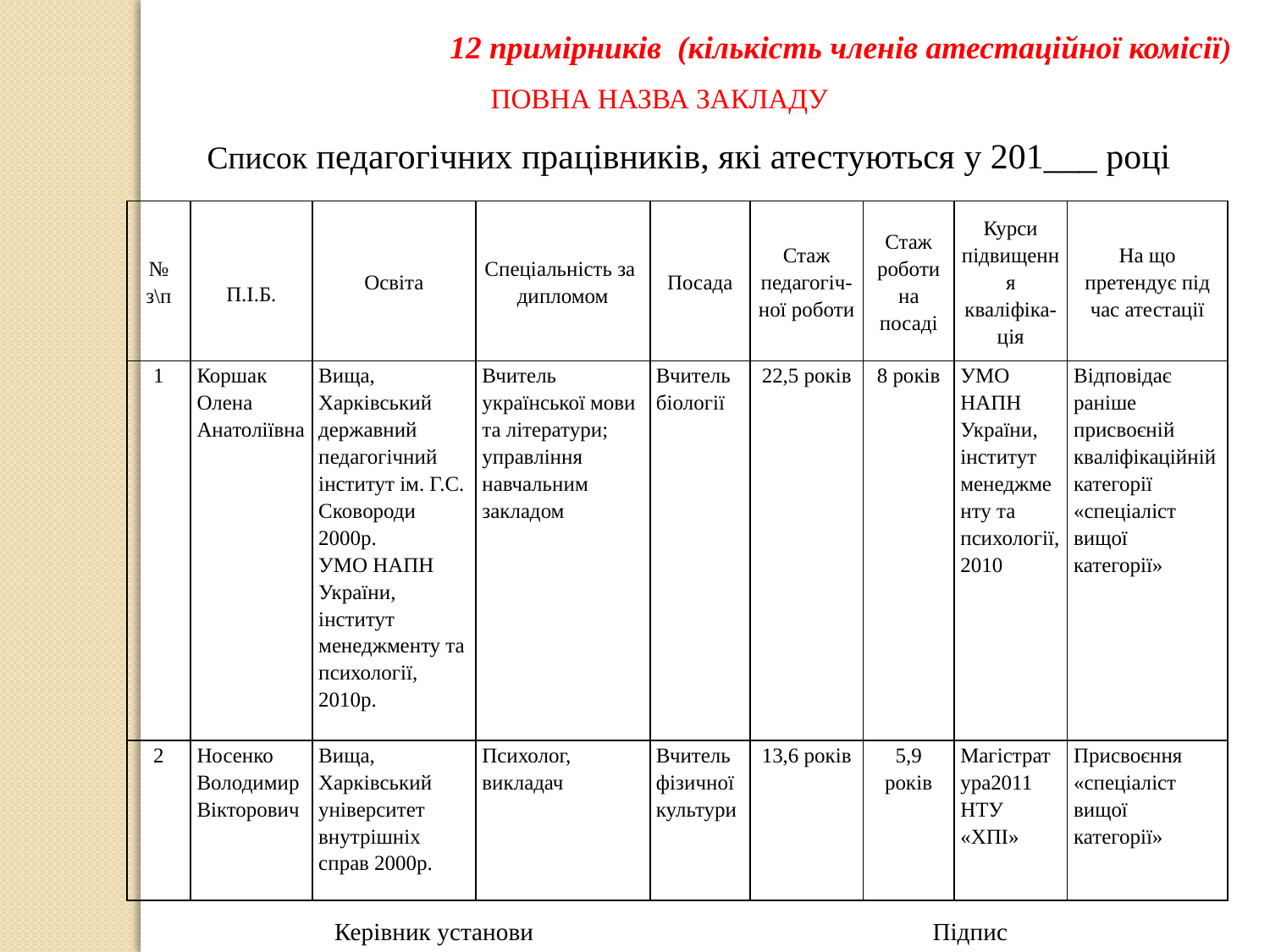

12 примірників  (кількість членів атестаційної комісії)
ПОВНА НАЗВА ЗАКЛАДУ
Список педагогічних працівників, які атестуються у 201___ році
| № з\п | П.І.Б. | Освіта | Спеціальність за дипломом | Посада | Стаж педагогіч-ної роботи | Стаж роботи на посаді | Курси підвищення кваліфіка-ція | На що претендує під час атестації |
| --- | --- | --- | --- | --- | --- | --- | --- | --- |
| 1 | Коршак Олена Анатоліївна | Вища, Харківський державний педагогічний інститут ім. Г.С. Сковороди 2000р. УМО НАПН України, інститут менеджменту та психології, 2010р. | Вчитель української мови та літератури; управління навчальним закладом | Вчитель біології | 22,5 років | 8 років | УМО НАПН України, інститут менеджменту та психології, 2010 | Відповідає раніше присвоєній кваліфікаційній категорії «спеціаліст вищої категорії» |
| 2 | Носенко Володимир Вікторович | Вища, Харківський університет внутрішніх справ 2000р. | Психолог, викладач | Вчитель фізичної культури | 13,6 років | 5,9 років | Магістратура2011 НТУ «ХПІ» | Присвоєння «спеціаліст вищої категорії» |
Керівник установи                                                                 Підпис